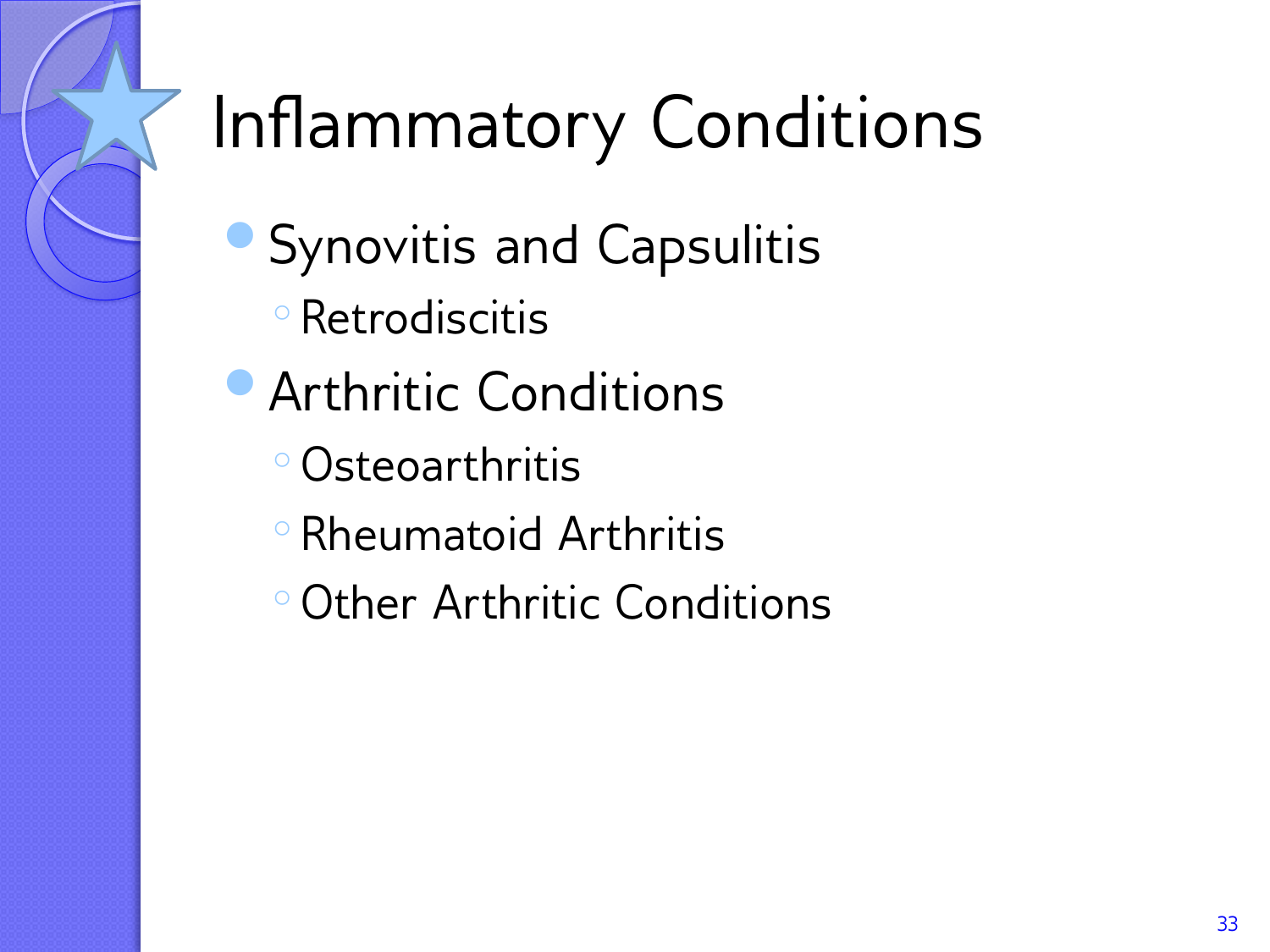

# Inflammatory Conditions

Synovitis and Capsulitis
Retrodiscitis
Arthritic Conditions
Osteoarthritis
Rheumatoid Arthritis
Other Arthritic Conditions

33